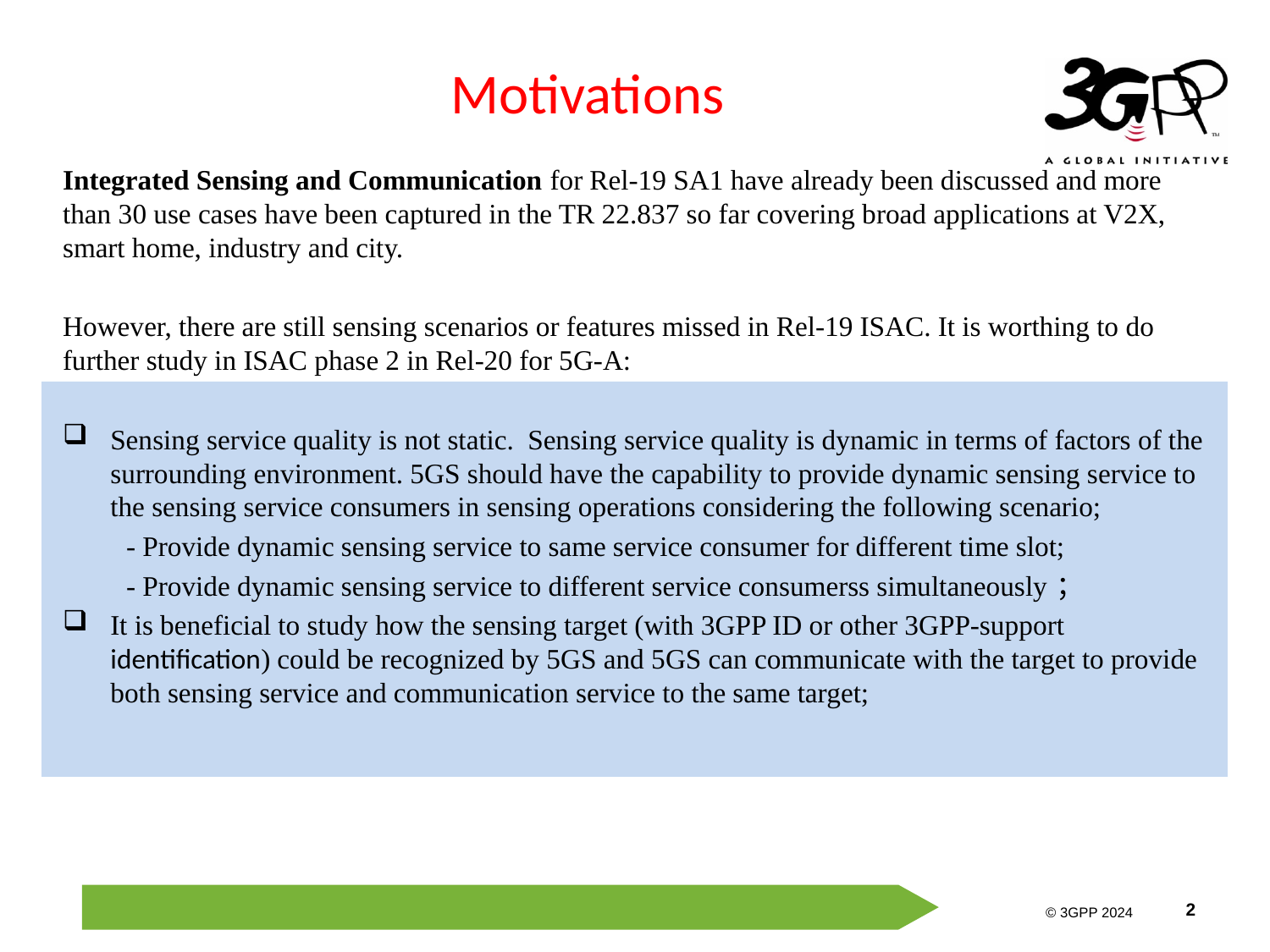

# Motivations
Integrated Sensing and Communication for Rel-19 SA1 have already been discussed and more than 30 use cases have been captured in the TR 22.837 so far covering broad applications at V2X, smart home, industry and city.

However, there are still sensing scenarios or features missed in Rel-19 ISAC. It is worthing to do further study in ISAC phase 2 in Rel-20 for 5G-A:

Sensing service quality is not static.  Sensing service quality is dynamic in terms of factors of the surrounding environment. 5GS should have the capability to provide dynamic sensing service to the sensing service consumers in sensing operations considering the following scenario;
- Provide dynamic sensing service to same service consumer for different time slot;
- Provide dynamic sensing service to different service consumerss simultaneously；
It is beneficial to study how the sensing target (with 3GPP ID or other 3GPP-support identification) could be recognized by 5GS and 5GS can communicate with the target to provide both sensing service and communication service to the same target;

,